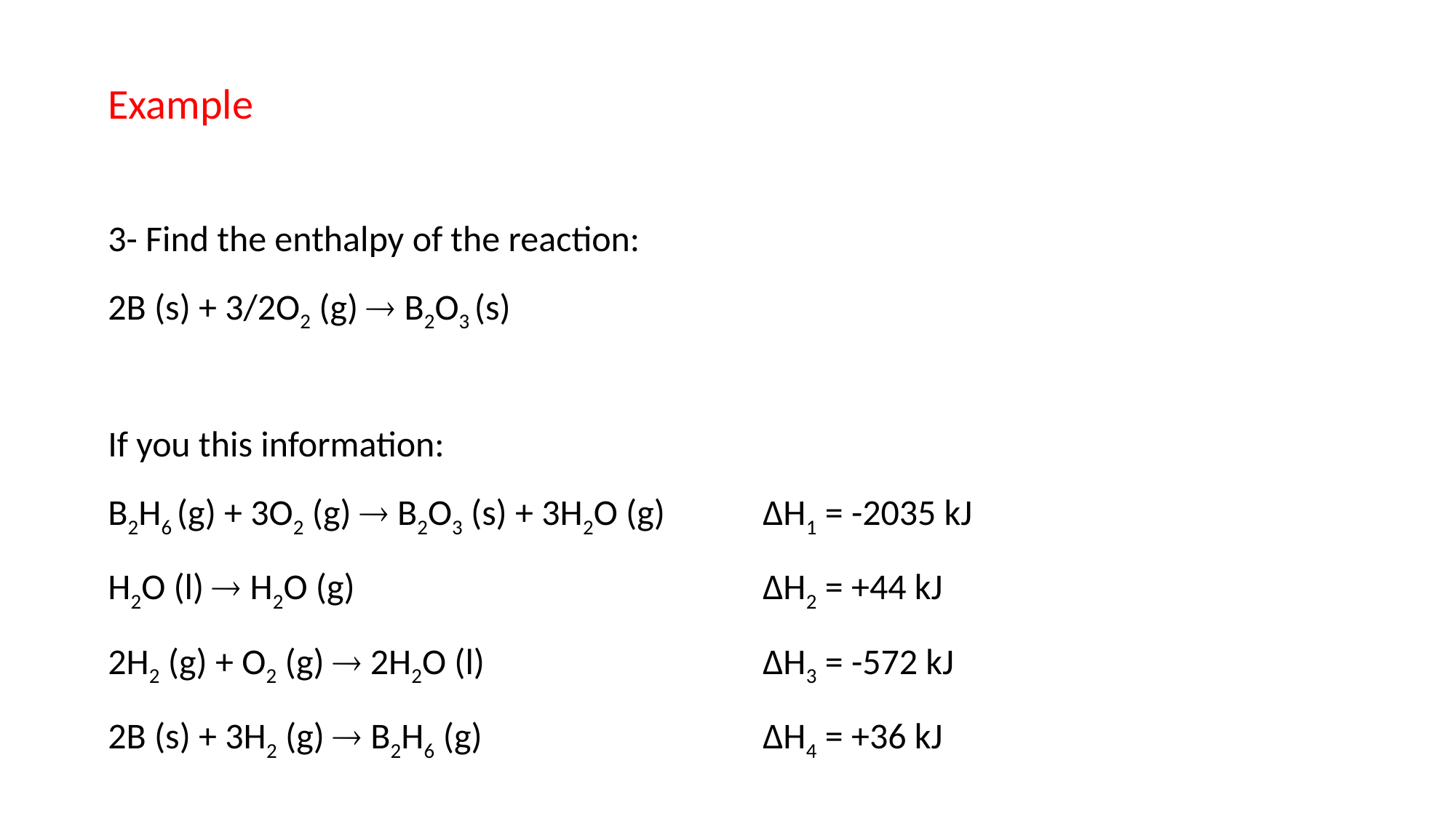

Example

3- Find the enthalpy of the reaction:
2B (s) + 3/2O2 (g) → B2O3 (s)

If you this information:
B2H6 (g) + 3O2 (g) → B2O3 (s) + 3H2O (g) 	∆H1 = -2035 kJ
H2O (l) → H2O (g) 				∆H2 = +44 kJ
2H2 (g) + O2 (g) → 2H2O (l) 			∆H3 = -572 kJ
2B (s) + 3H2 (g) → B2H6 (g) 			∆H4 = +36 kJ